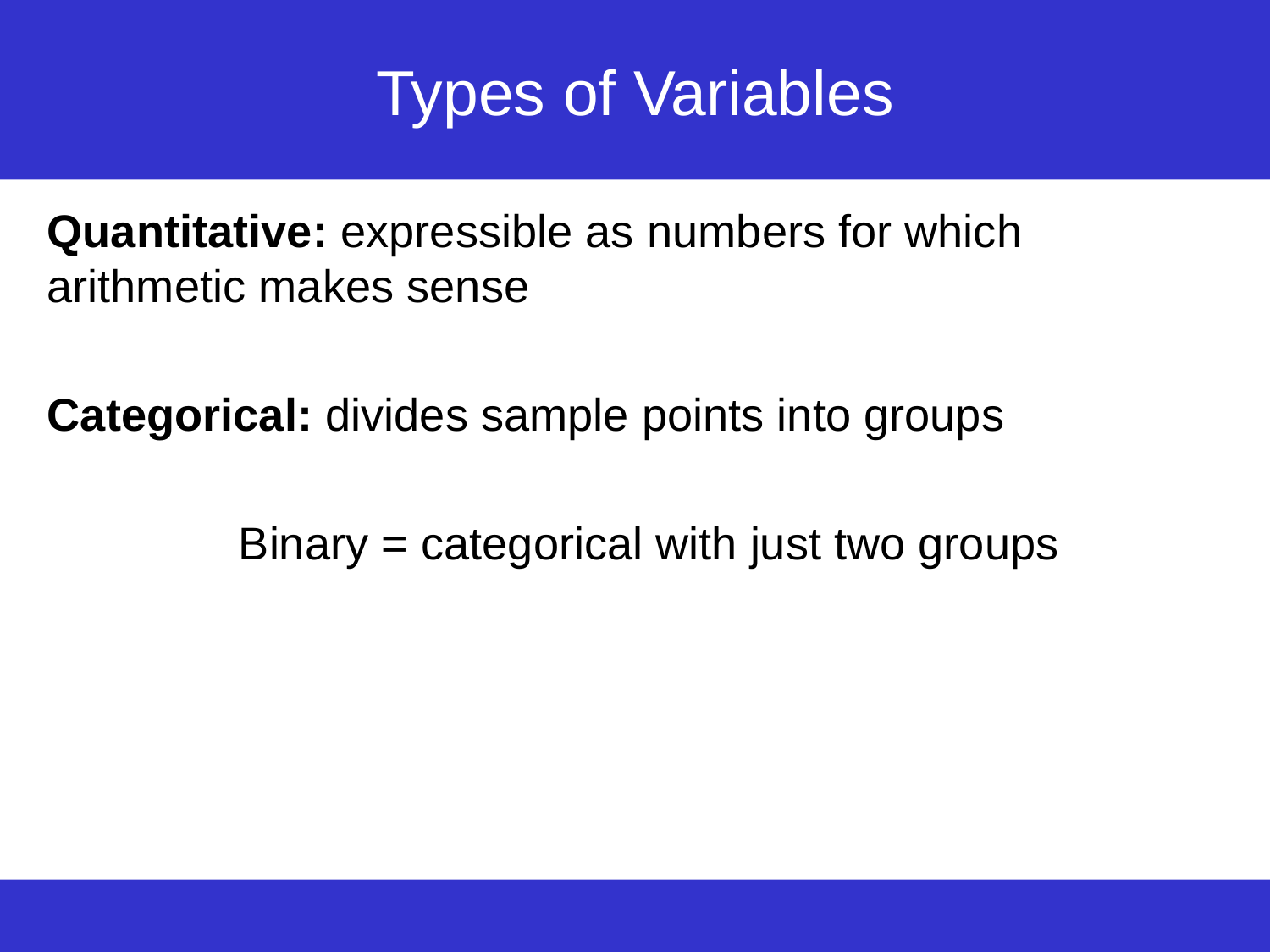

# Types of Variables
Quantitative: expressible as numbers for which arithmetic makes sense

Categorical: divides sample points into groups

Binary = categorical with just two groups